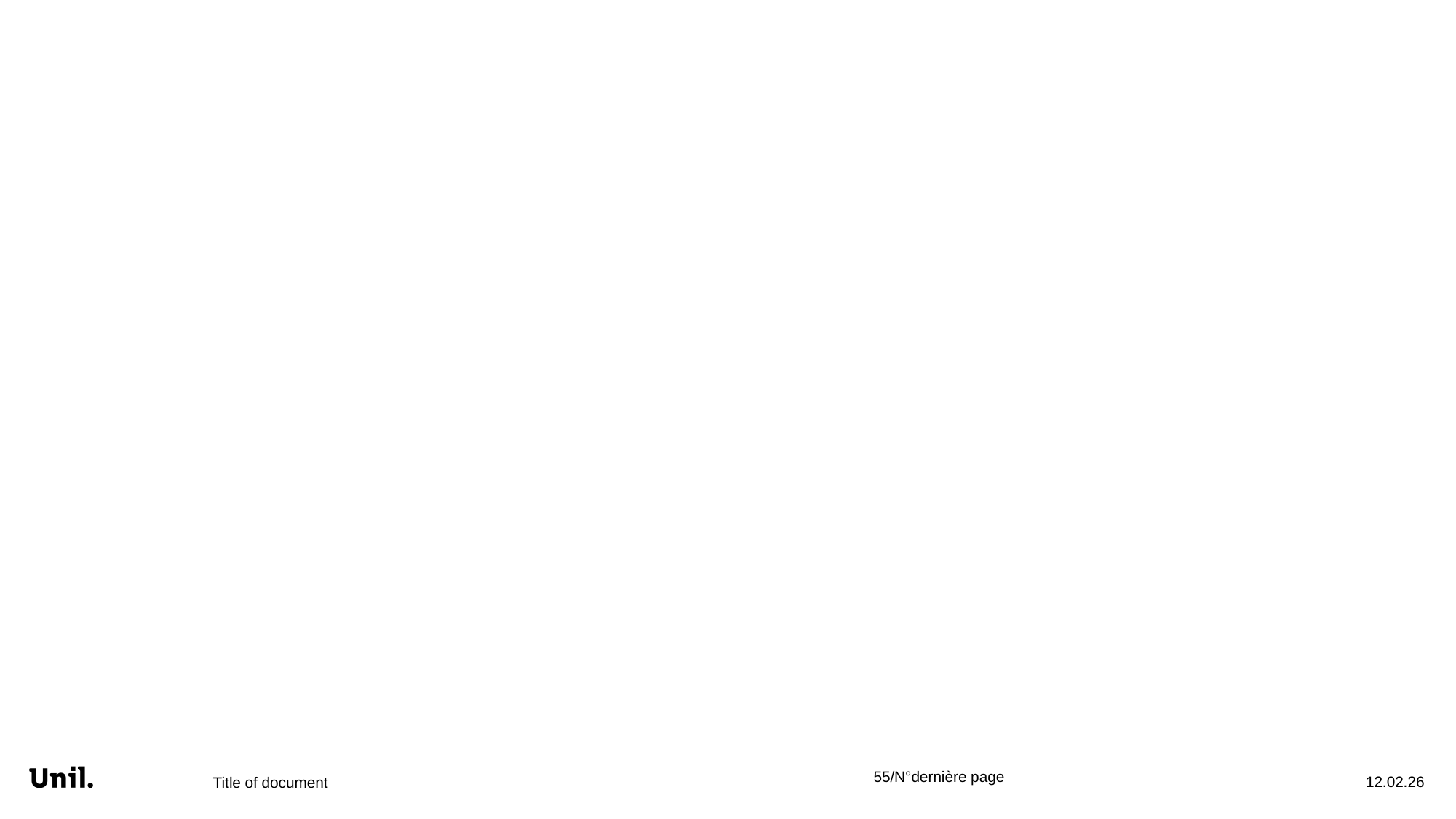

#

Title of document
12.02.26
55/N°dernière page